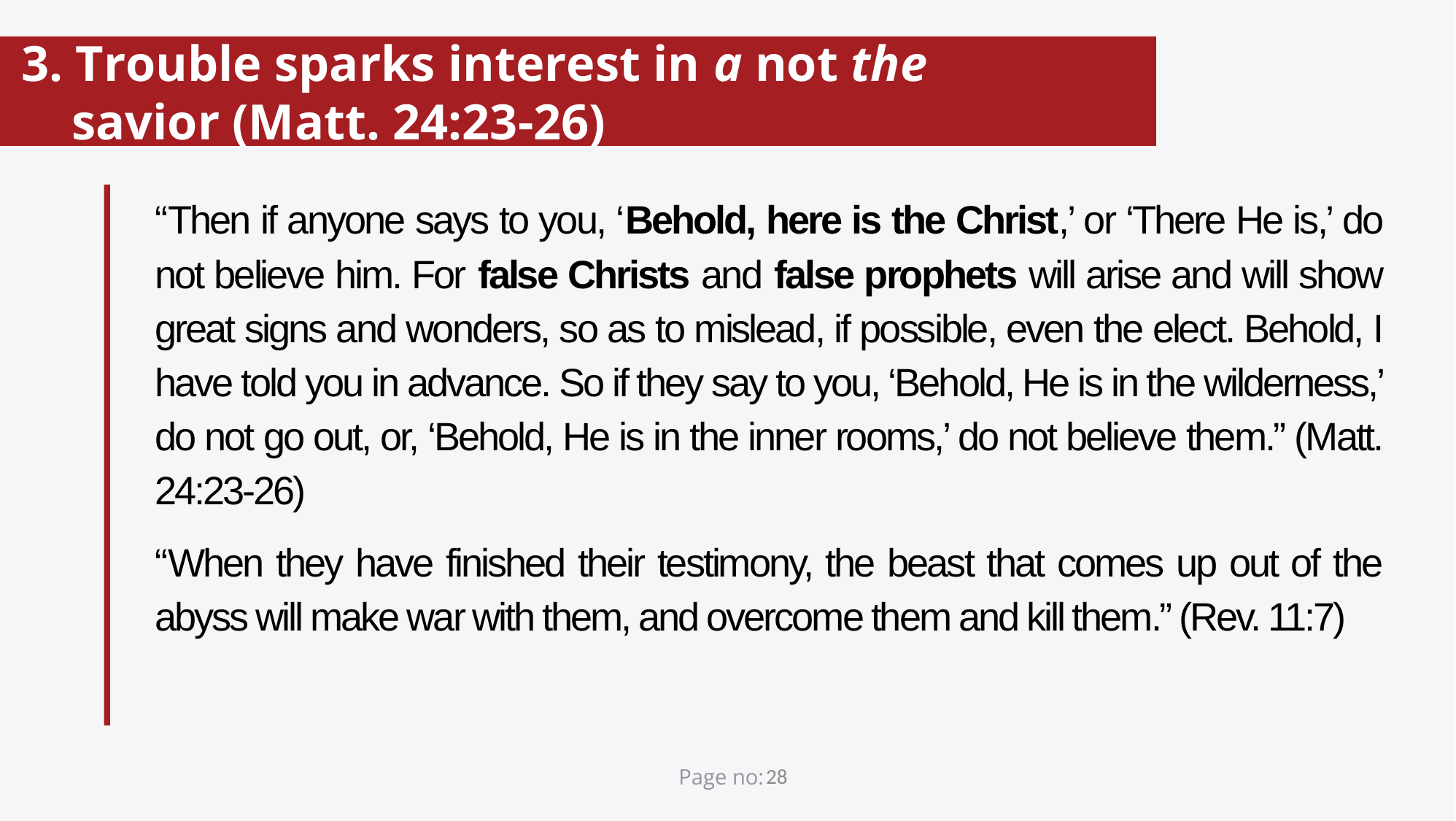

# 3. Trouble sparks interest in a not the savior (Matt. 24:23-26)
“Then if anyone says to you, ‘Behold, here is the Christ,’ or ‘There He is,’ do not believe him. For false Christs and false prophets will arise and will show great signs and wonders, so as to mislead, if possible, even the elect. Behold, I have told you in advance. So if they say to you, ‘Behold, He is in the wilderness,’ do not go out, or, ‘Behold, He is in the inner rooms,’ do not believe them.” (Matt. 24:23-26)
“When they have finished their testimony, the beast that comes up out of the abyss will make war with them, and overcome them and kill them.” (Rev. 11:7)